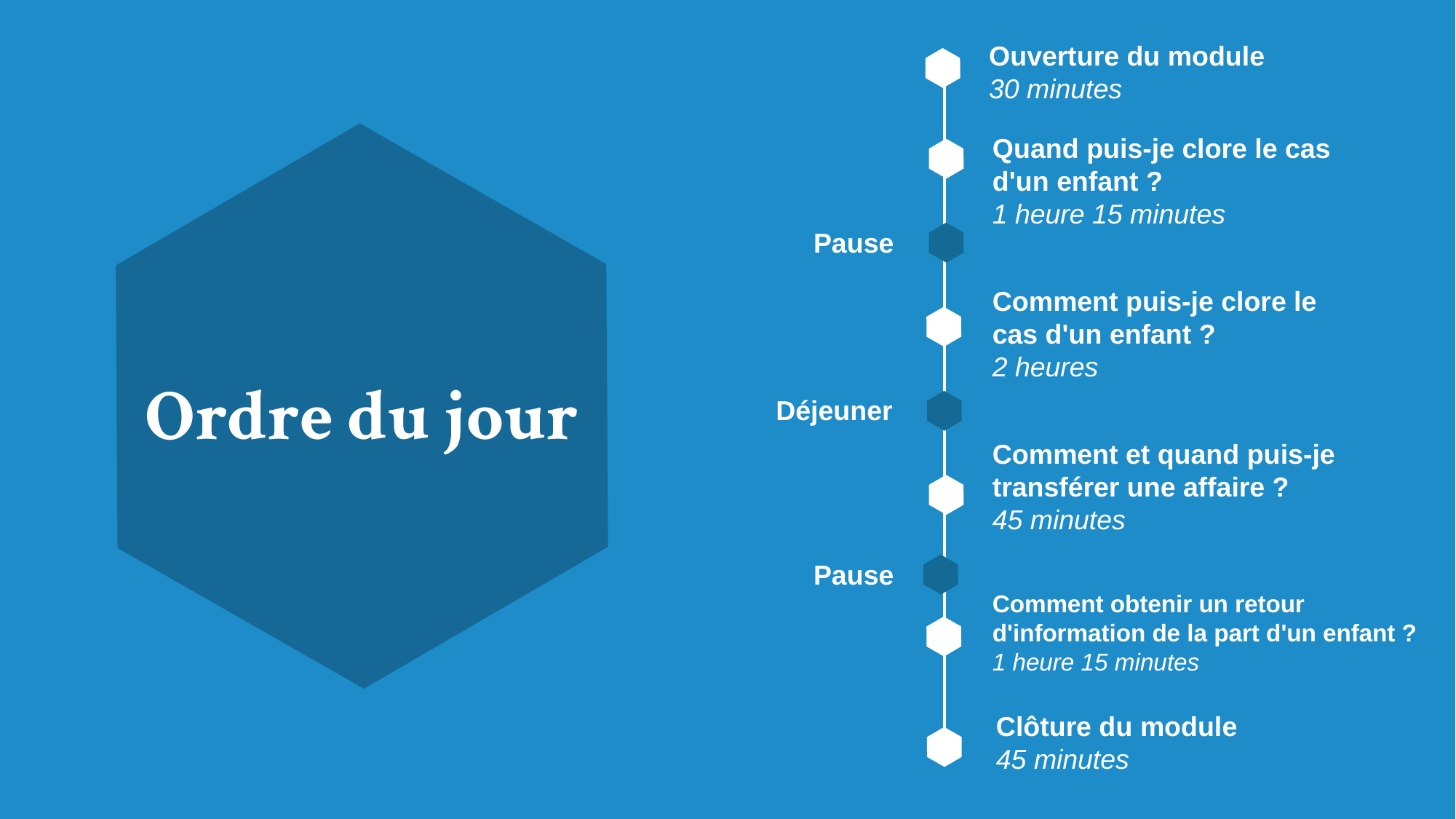

Ouverture du module
30 minutes

Quand puis-je clore le cas d'un enfant ?
1 heure 15 minutes

Pause

Comment puis-je clore le cas d'un enfant ?
2 heures

# Ordre du jour
Déjeuner

Comment et quand puis-je transférer une affaire ?
45 minutes

Pause

Comment obtenir un retour d'information de la part d'un enfant ?
1 heure 15 minutes

Clôture du module
45 minutes